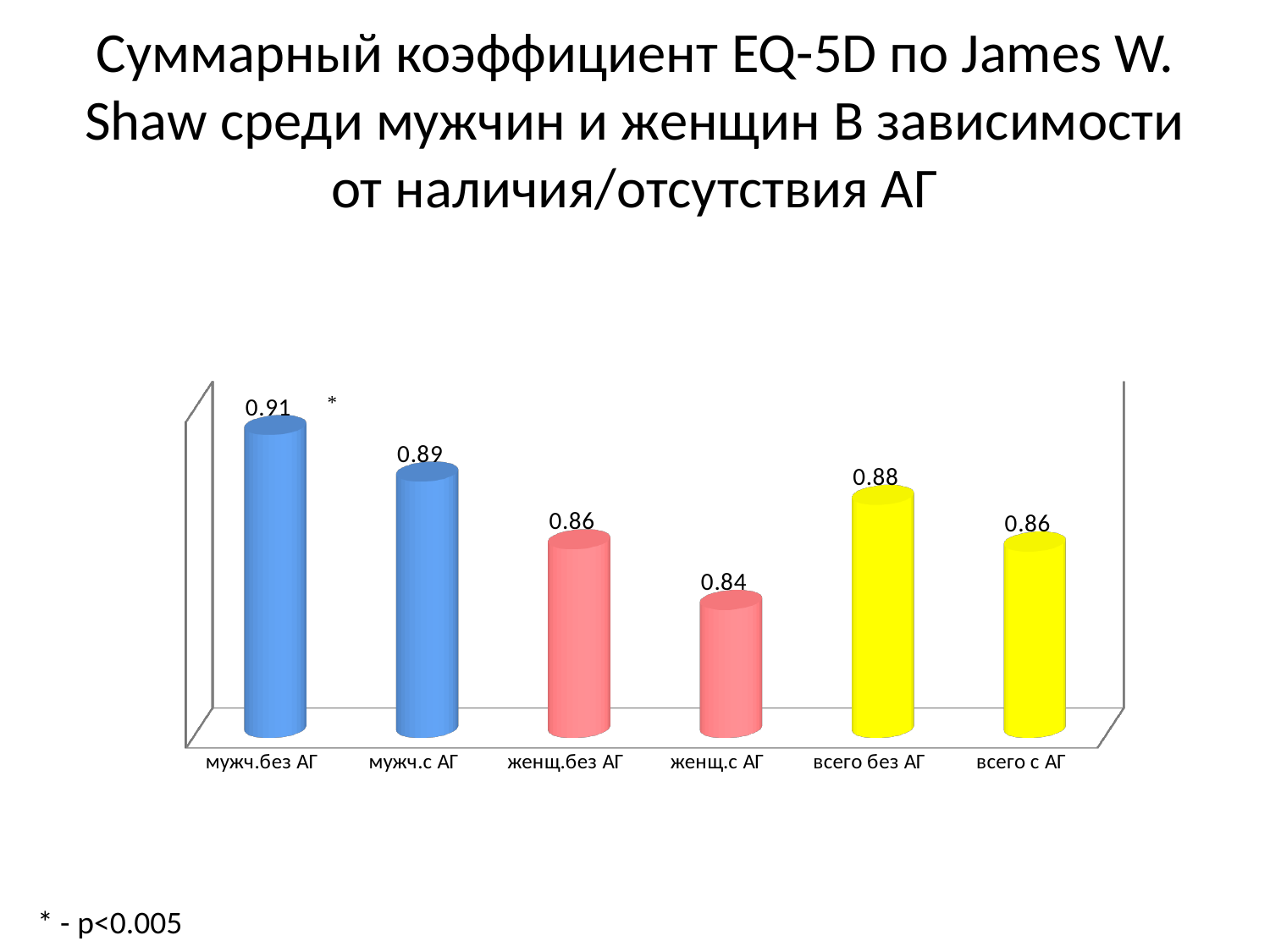

# Суммарный коэффициент EQ-5D по James W. Shaw среди мужчин и женщин В зависимости от наличия/отсутствия АГ

[unsupported chart]

* - p<0.005